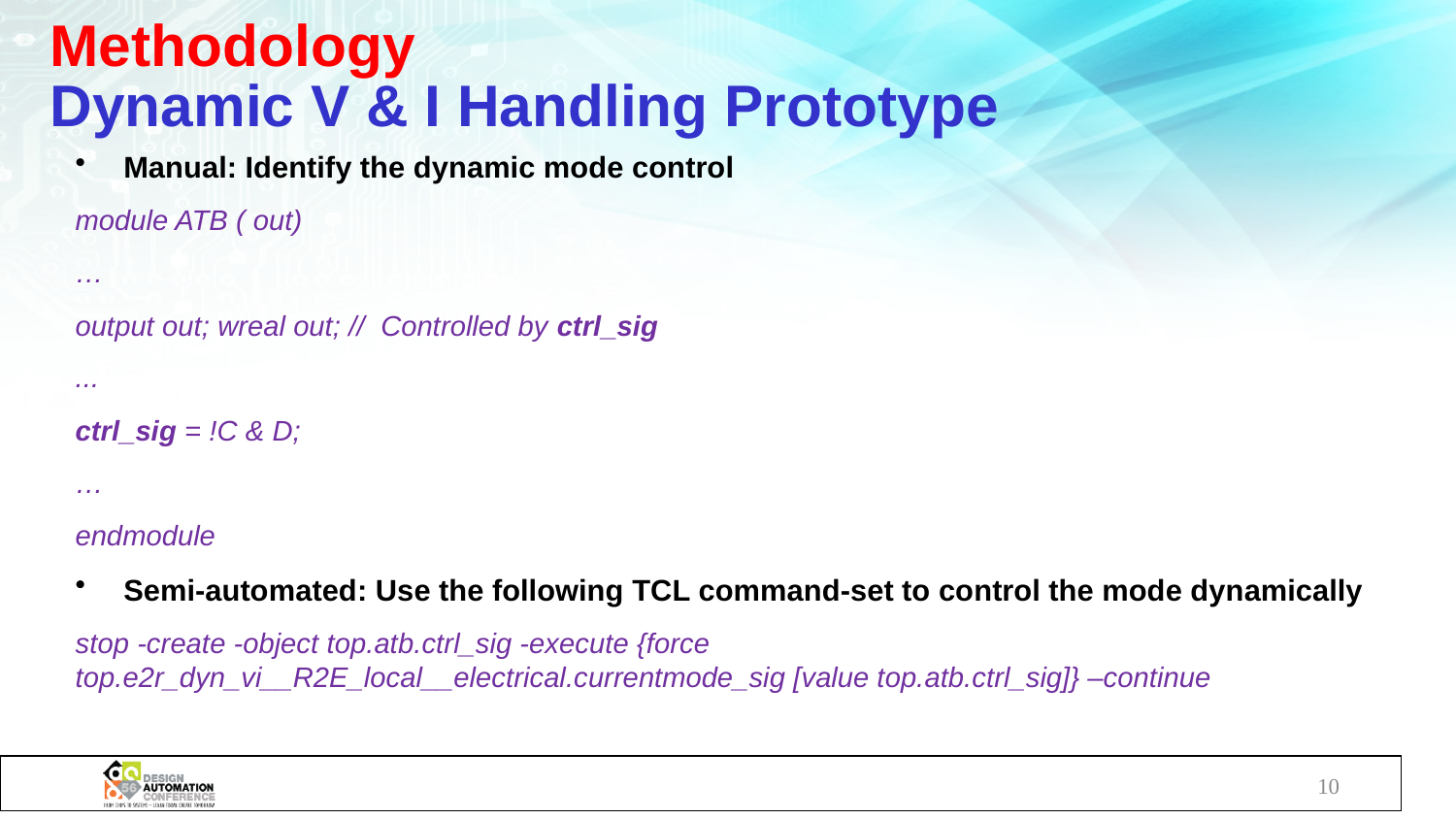

# Methodology Dynamic V & I Handling Prototype
Manual: Identify the dynamic mode control
module ATB ( out)
…
output out; wreal out; //  Controlled by ctrl_sig
...
ctrl_sig = !C & D;
…
endmodule
Semi-automated: Use the following TCL command-set to control the mode dynamically
stop -create -object top.atb.ctrl_sig -execute {force top.e2r_dyn_vi__R2E_local__electrical.currentmode_sig [value top.atb.ctrl_sig]} –continue

10